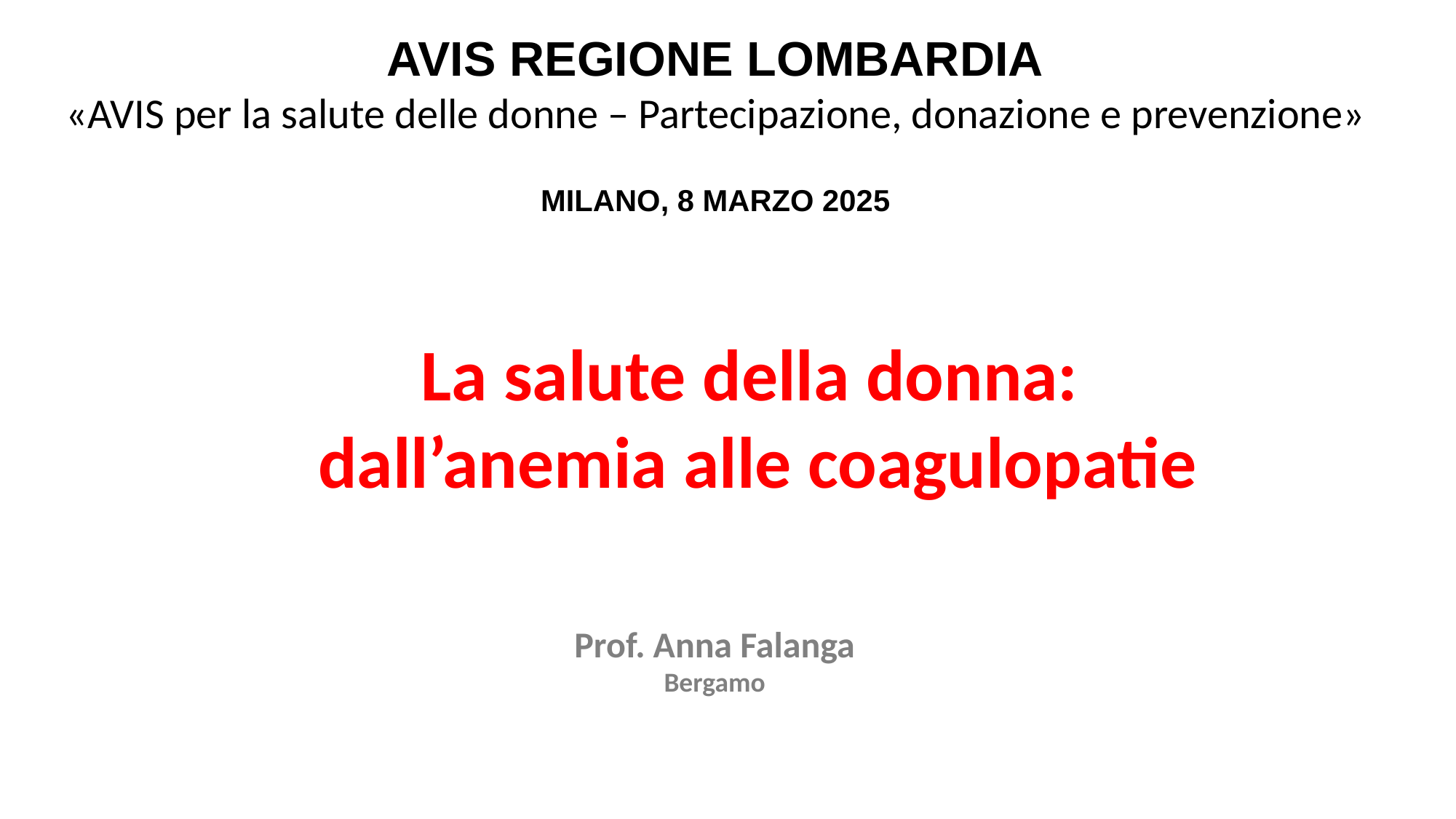

AVIS REGIONE LOMBARDIA
«AVIS per la salute delle donne – Partecipazione, donazione e prevenzione»

MILANO, 8 MARZO 2025
La salute della donna:
dall’anemia alle coagulopatie
Prof. Anna Falanga
Bergamo